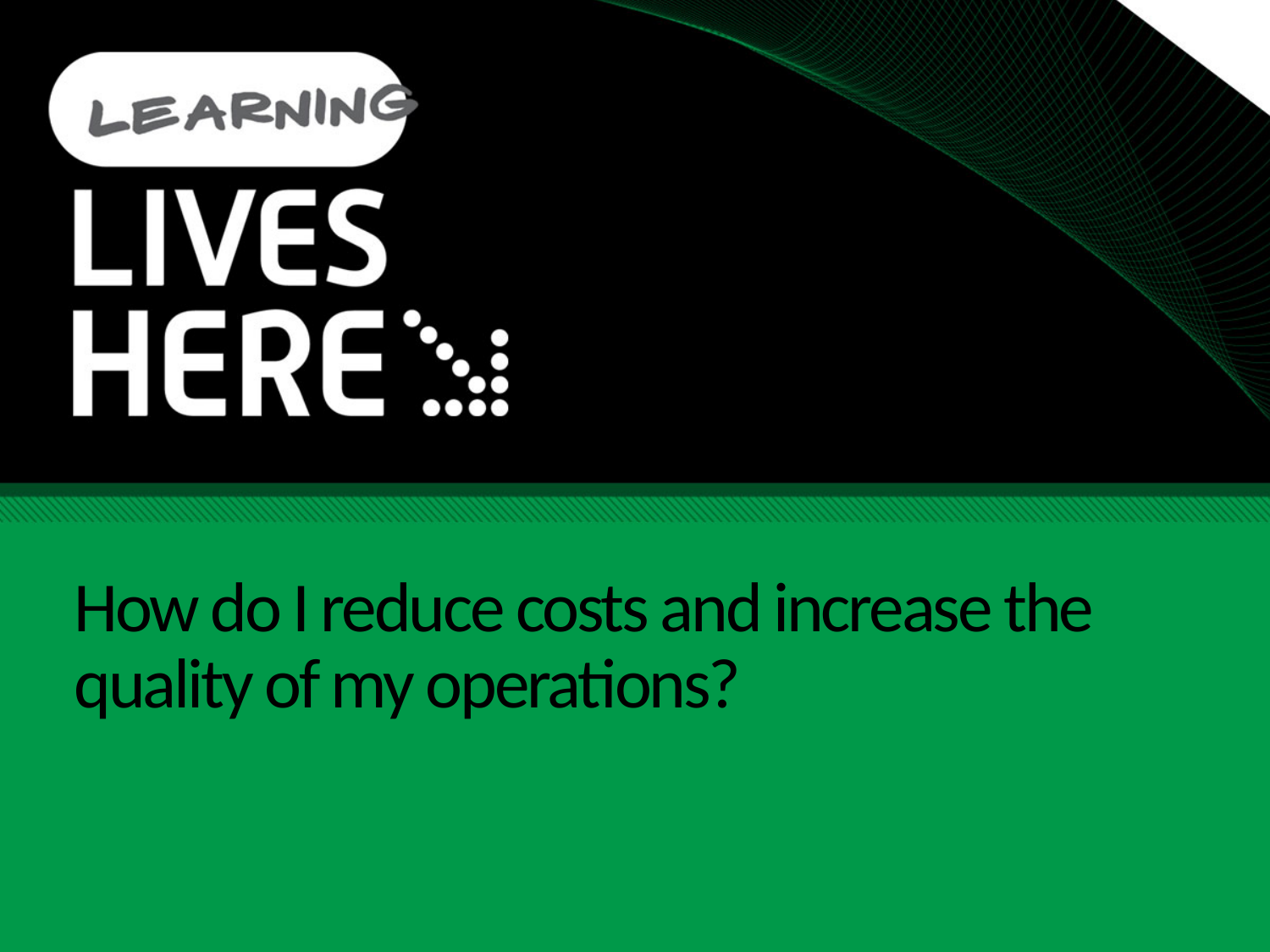

# How do I reduce costs and increase the quality of my operations?